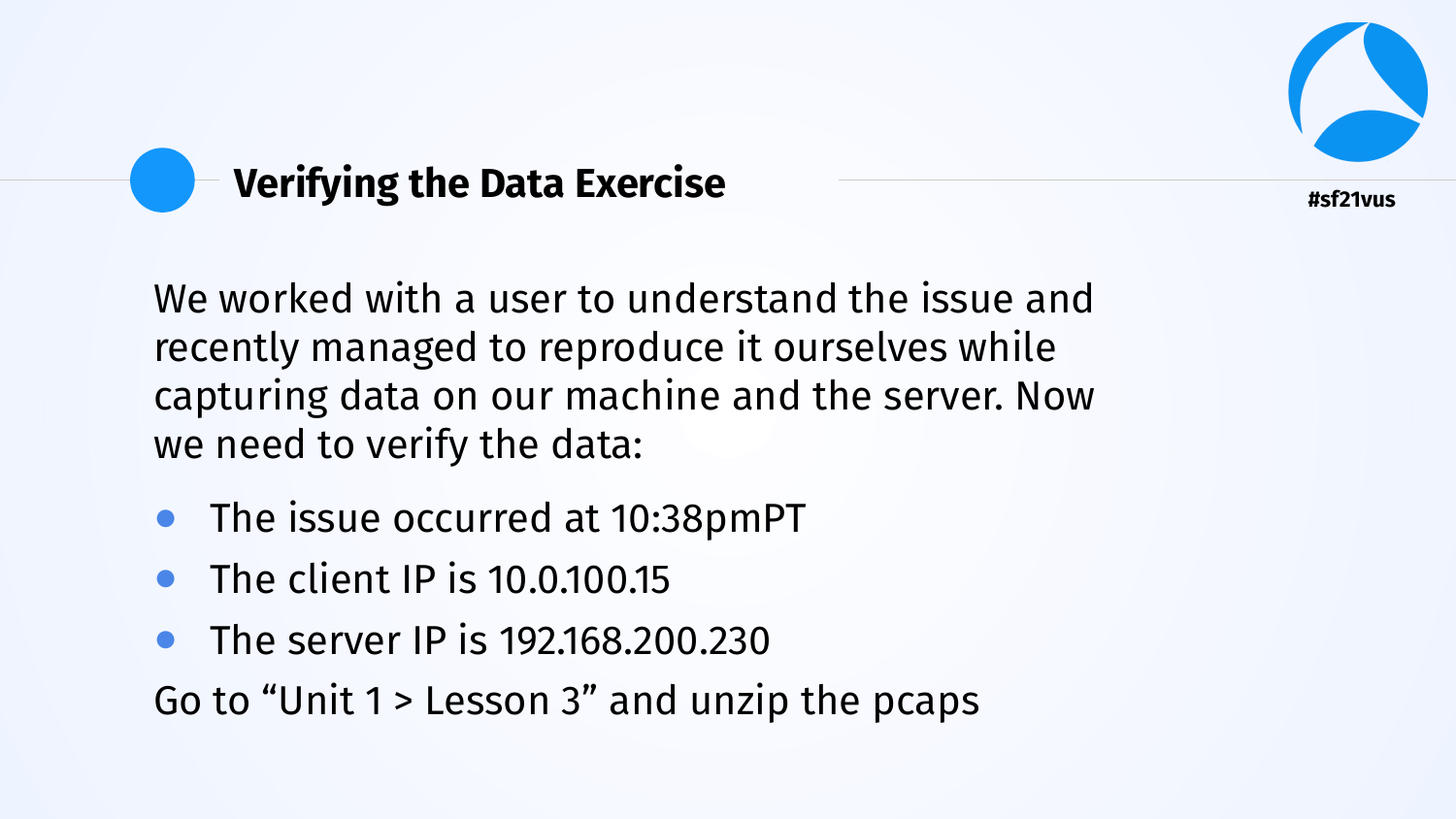

# Verifying the Data Exercise
We worked with a user to understand the issue and recently managed to reproduce it ourselves while capturing data on our machine and the server. Now we need to verify the data:

The issue occurred at 10:38pmPT
The client IP is 10.0.100.15
The server IP is 192.168.200.230
Go to “Unit 1 > Lesson 3” and unzip the pcaps